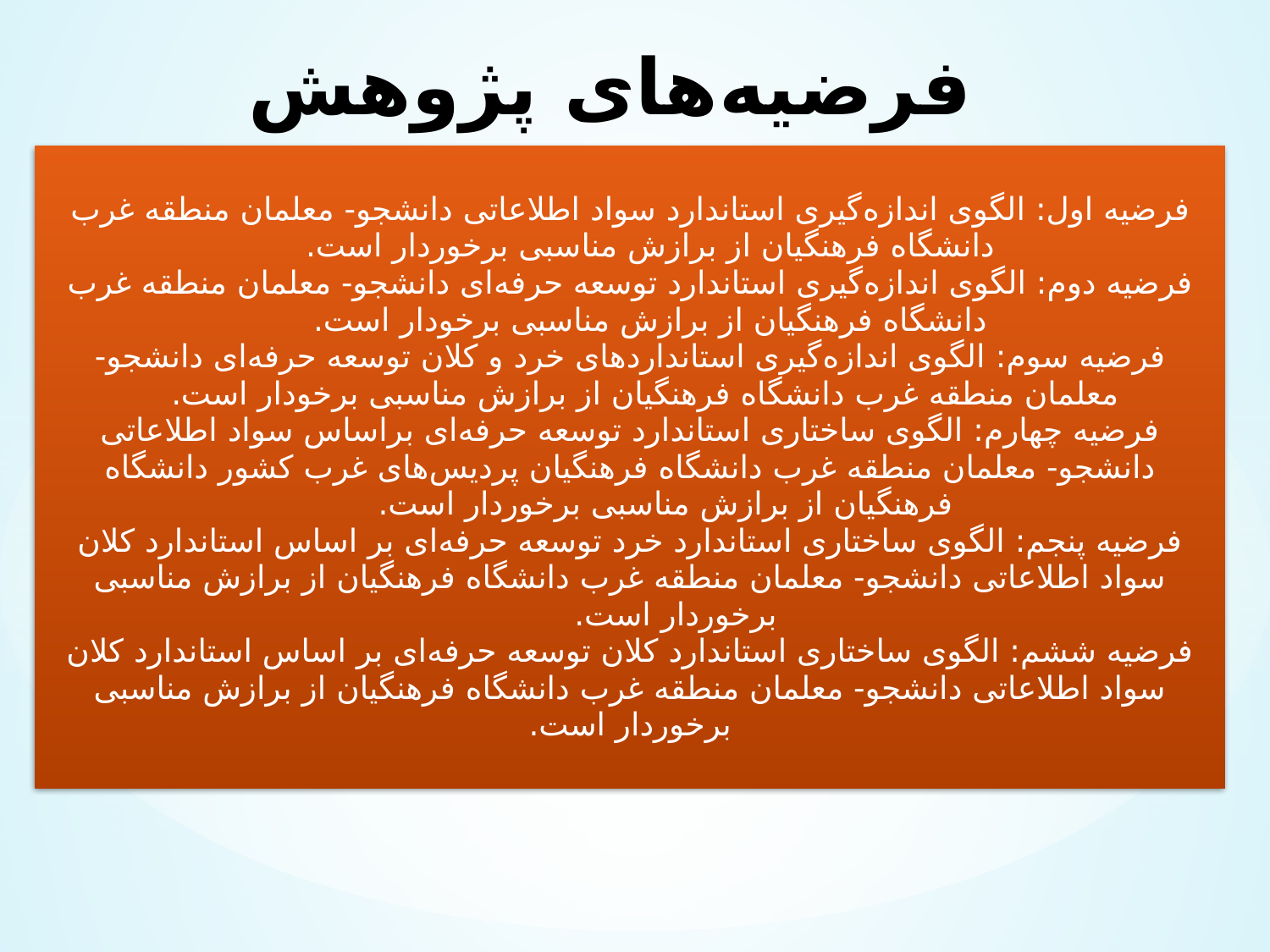

# فرضیه‌های پژوهش
فرضیه دوم: الگوی اندازه‌گیری استاندارد توسعه حرفه‌ای دانشجو- معلمان منطقه غرب دانشگاه فرهنگیان از برازش مناسبی برخودار است.